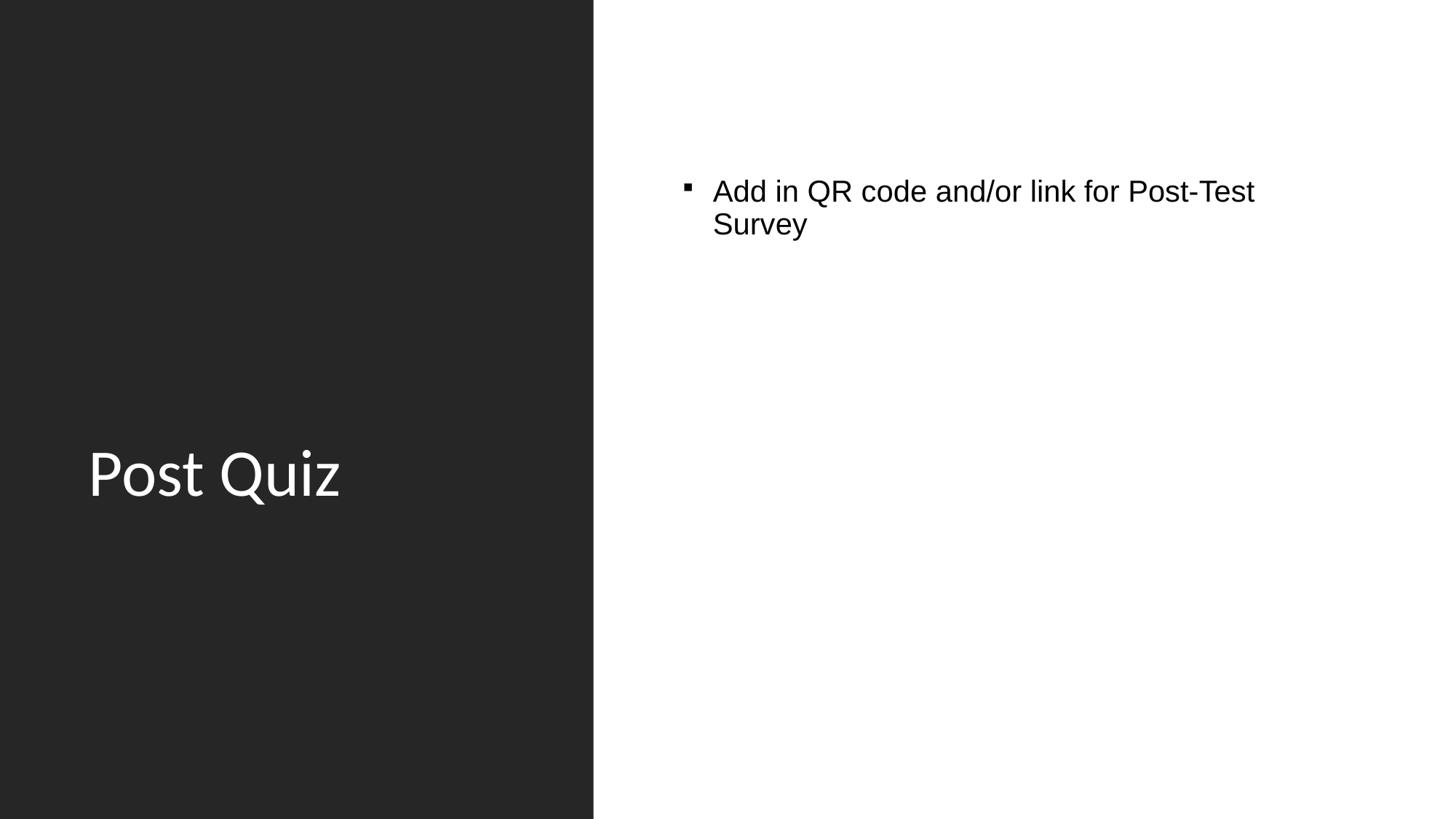

# Post Quiz
Add in QR code and/or link for Post-Test Survey